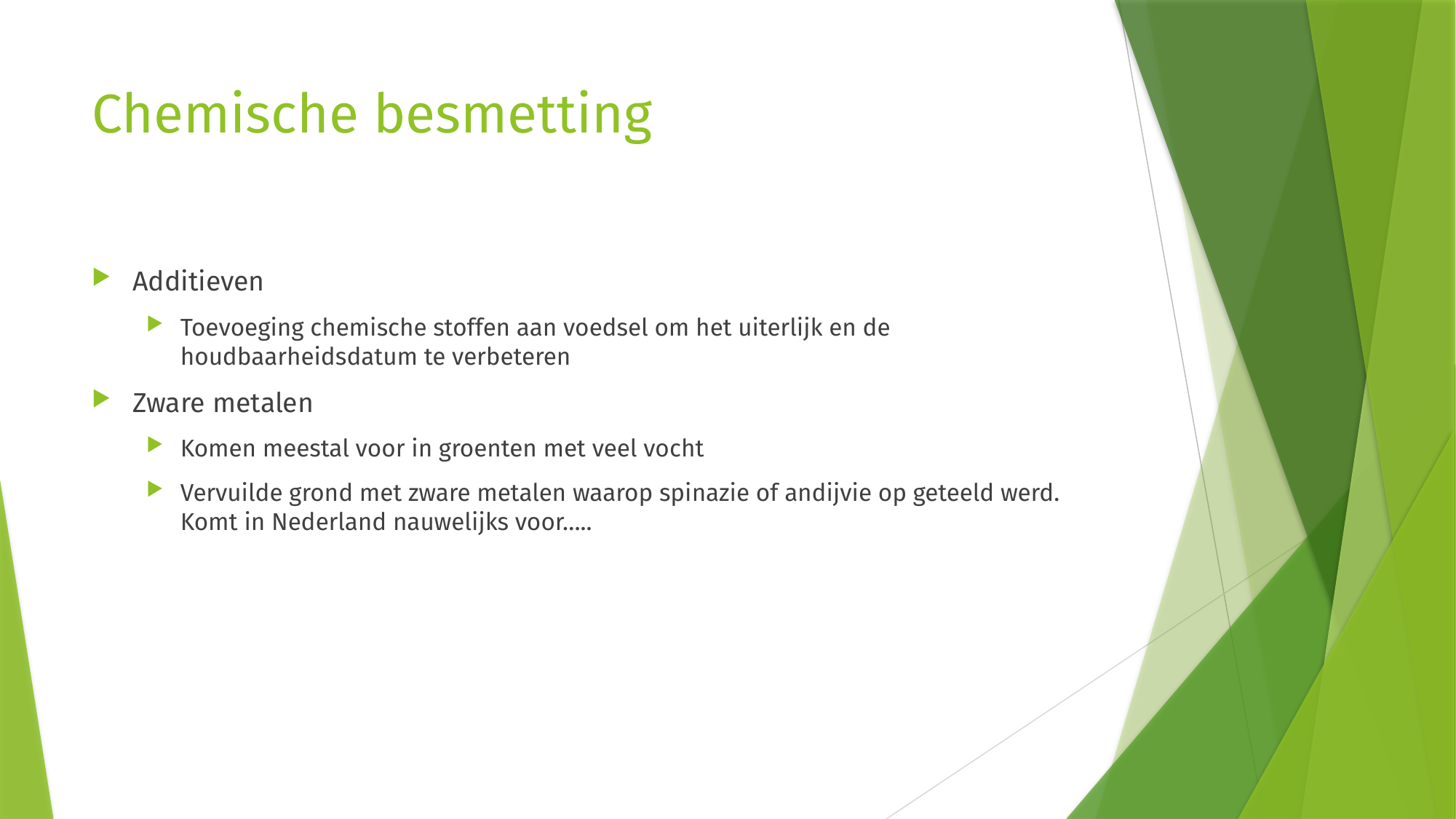

# Chemische besmetting
Additieven
Toevoeging chemische stoffen aan voedsel om het uiterlijk en de houdbaarheidsdatum te verbeteren
Zware metalen
Komen meestal voor in groenten met veel vocht
Vervuilde grond met zware metalen waarop spinazie of andijvie op geteeld werd. Komt in Nederland nauwelijks voor…..